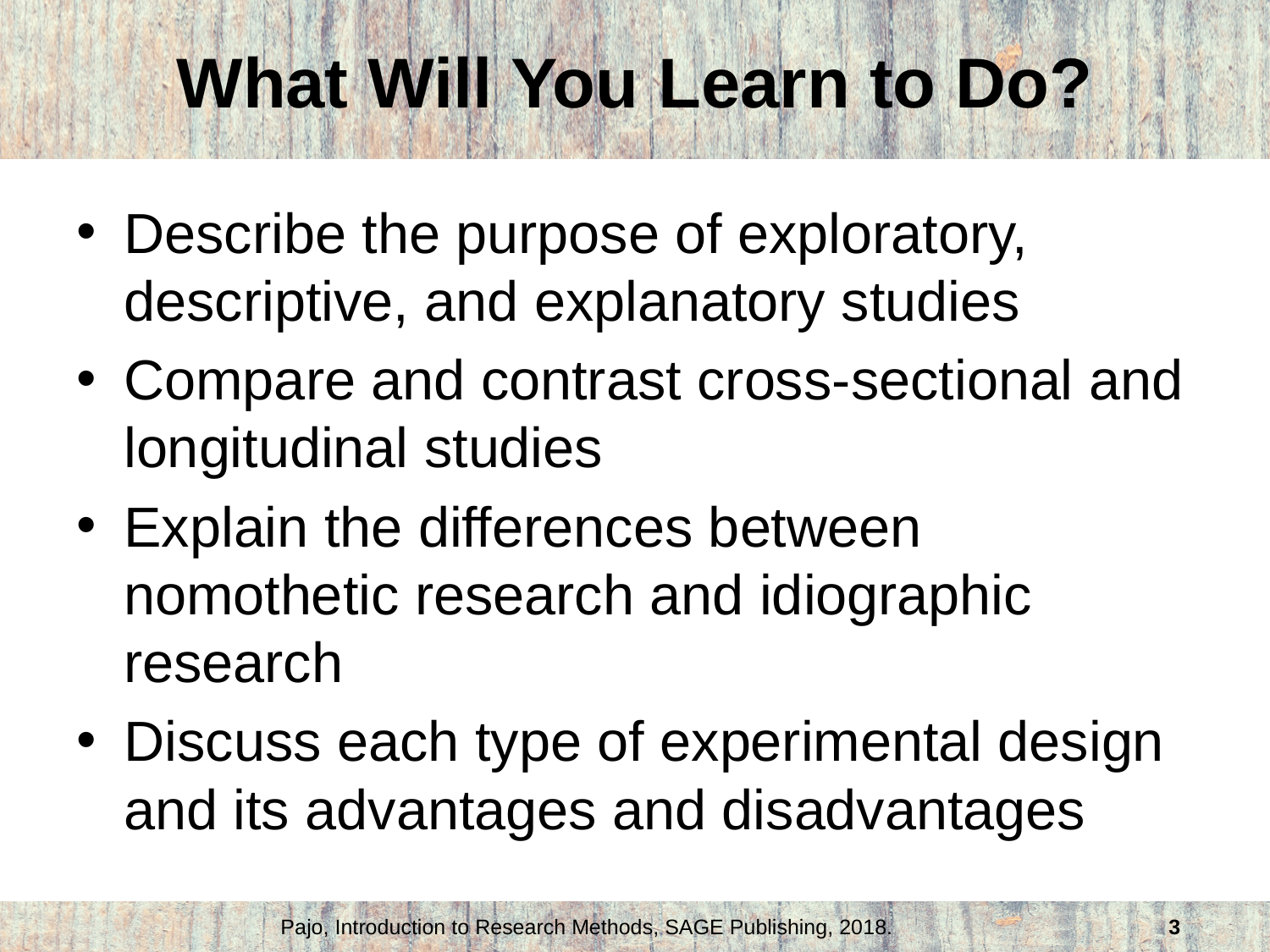

# What Will You Learn to Do?
Describe the purpose of exploratory, descriptive, and explanatory studies
Compare and contrast cross-sectional and longitudinal studies
Explain the differences between nomothetic research and idiographic research
Discuss each type of experimental design and its advantages and disadvantages

Pajo, Introduction to Research Methods, SAGE Publishing, 2018.
3